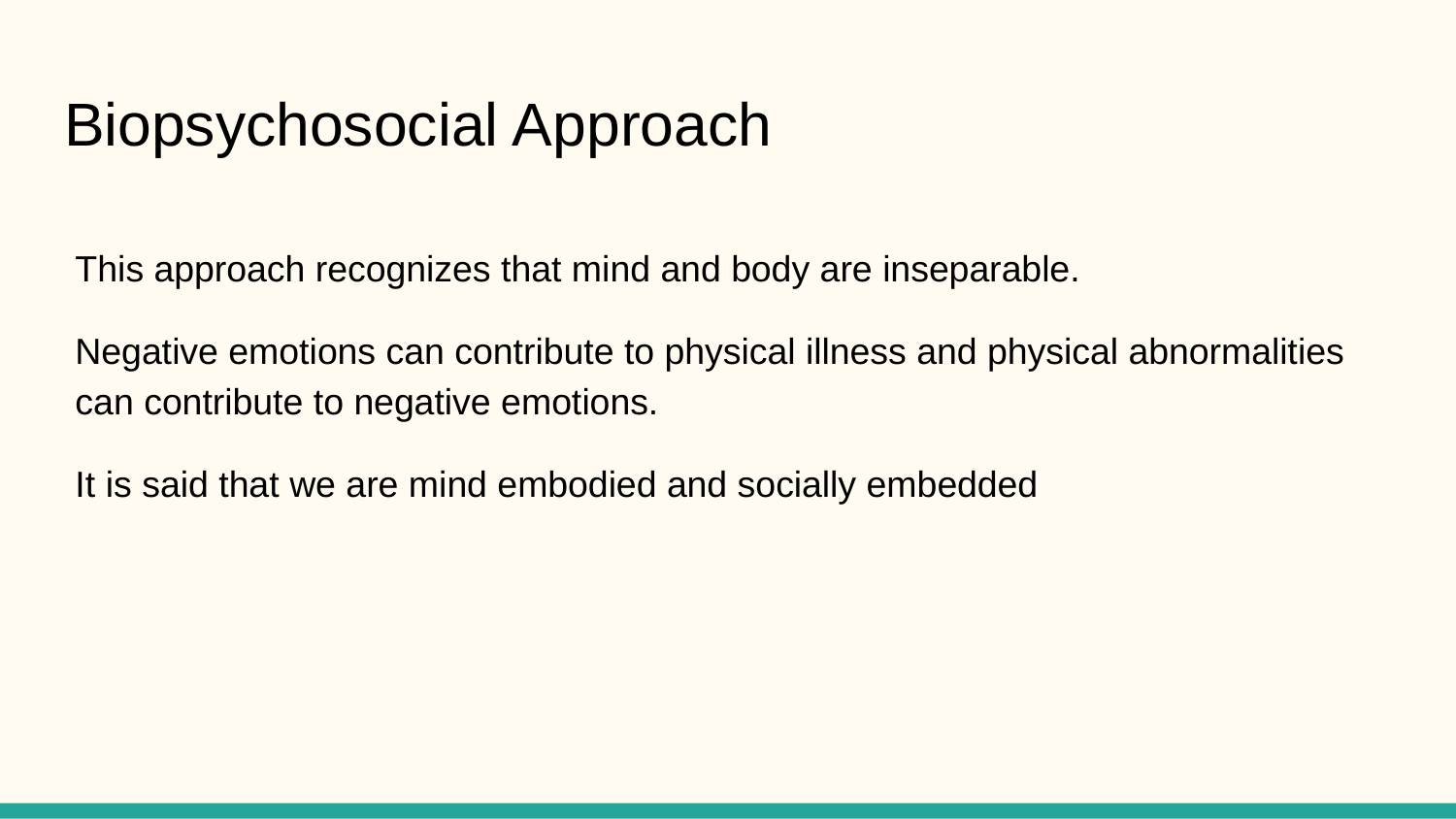

# Biopsychosocial Approach
This approach recognizes that mind and body are inseparable.
Negative emotions can contribute to physical illness and physical abnormalities can contribute to negative emotions.
It is said that we are mind embodied and socially embedded